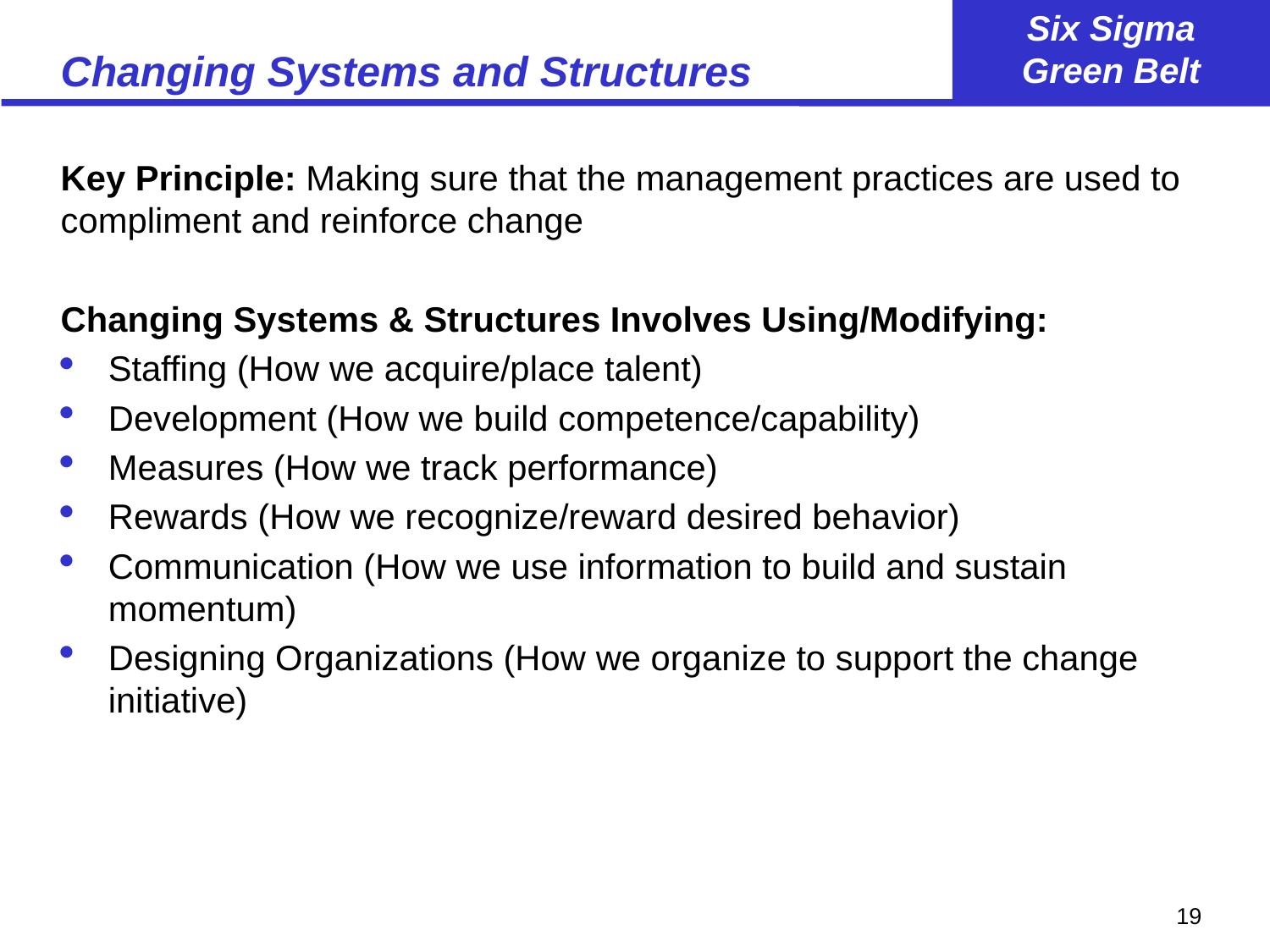

# Changing Systems and Structures
Key Principle: Making sure that the management practices are used to compliment and reinforce change

Changing Systems & Structures Involves Using/Modifying:
Staffing (How we acquire/place talent)
Development (How we build competence/capability)
Measures (How we track performance)
Rewards (How we recognize/reward desired behavior)
Communication (How we use information to build and sustain momentum)
Designing Organizations (How we organize to support the change initiative)